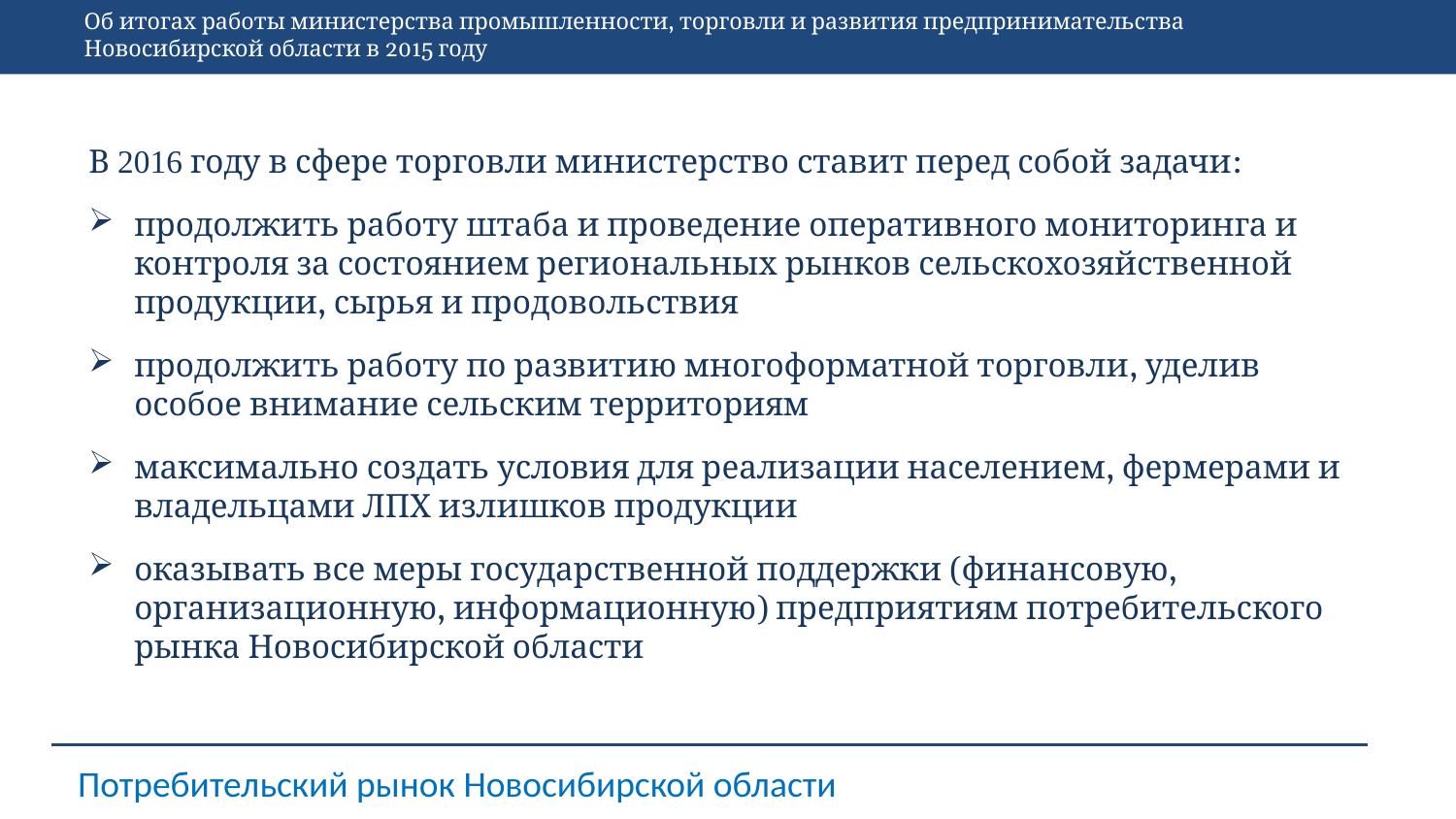

Об итогах работы министерства промышленности, торговли и развития предпринимательства Новосибирской области в 2015 году
В 2016 году в сфере торговли министерство ставит перед собой задачи:
продолжить работу штаба и проведение оперативного мониторинга и контроля за состоянием региональных рынков сельскохозяйственной продукции, сырья и продовольствия
продолжить работу по развитию многоформатной торговли, уделив особое внимание сельским территориям
максимально создать условия для реализации населением, фермерами и владельцами ЛПХ излишков продукции
оказывать все меры государственной поддержки (финансовую, организационную, информационную) предприятиям потребительского рынка Новосибирской области
Потребительский рынок Новосибирской области